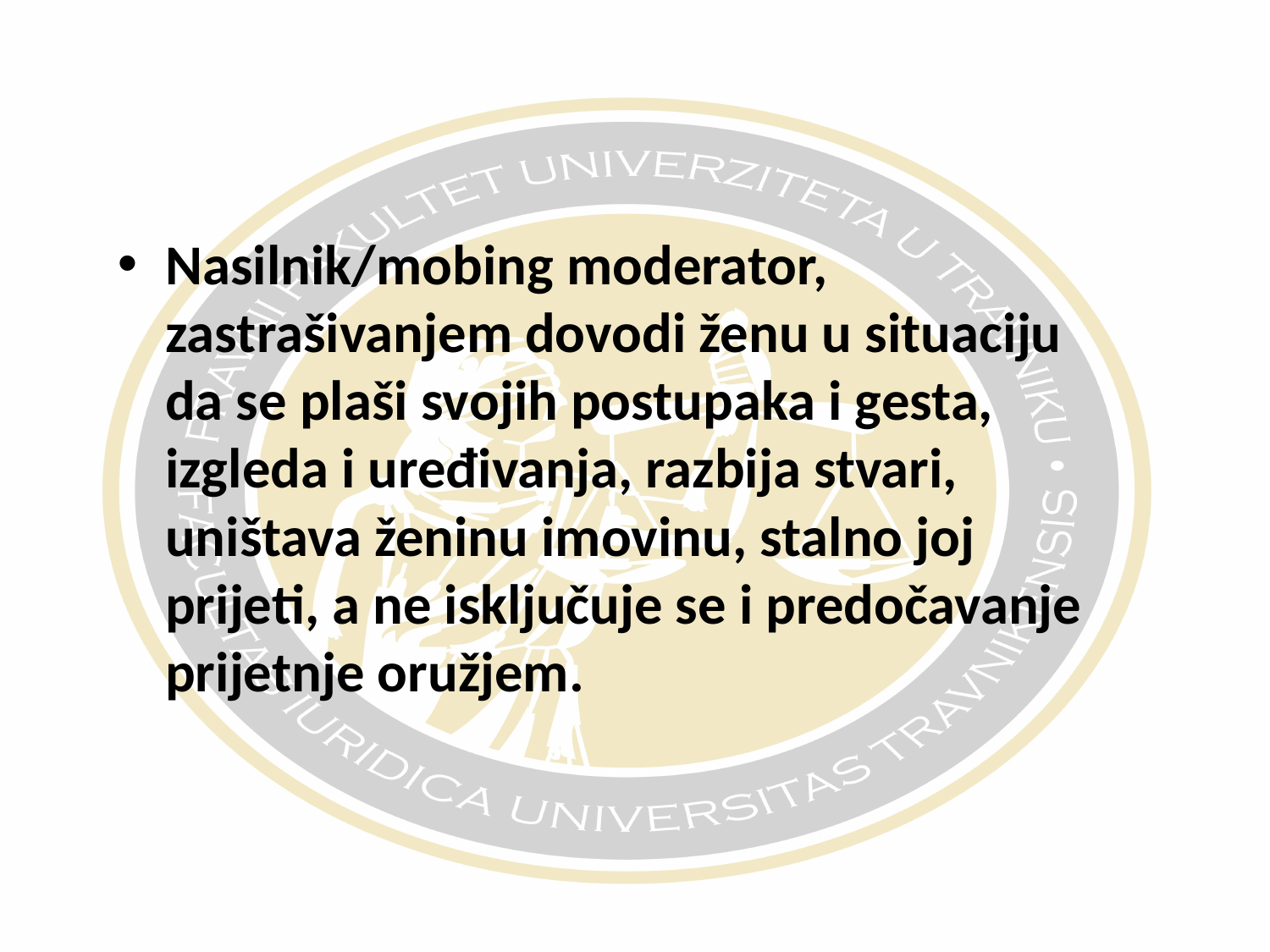

#
Nasilnik/mobing moderator, zastrašivanjem dovodi ženu u situaciju da se plaši svojih postupaka i gesta, izgleda i uređivanja, razbija stvari, uništava ženinu imovinu, stalno joj prijeti, a ne isključuje se i predočavanje prijetnje oružjem.